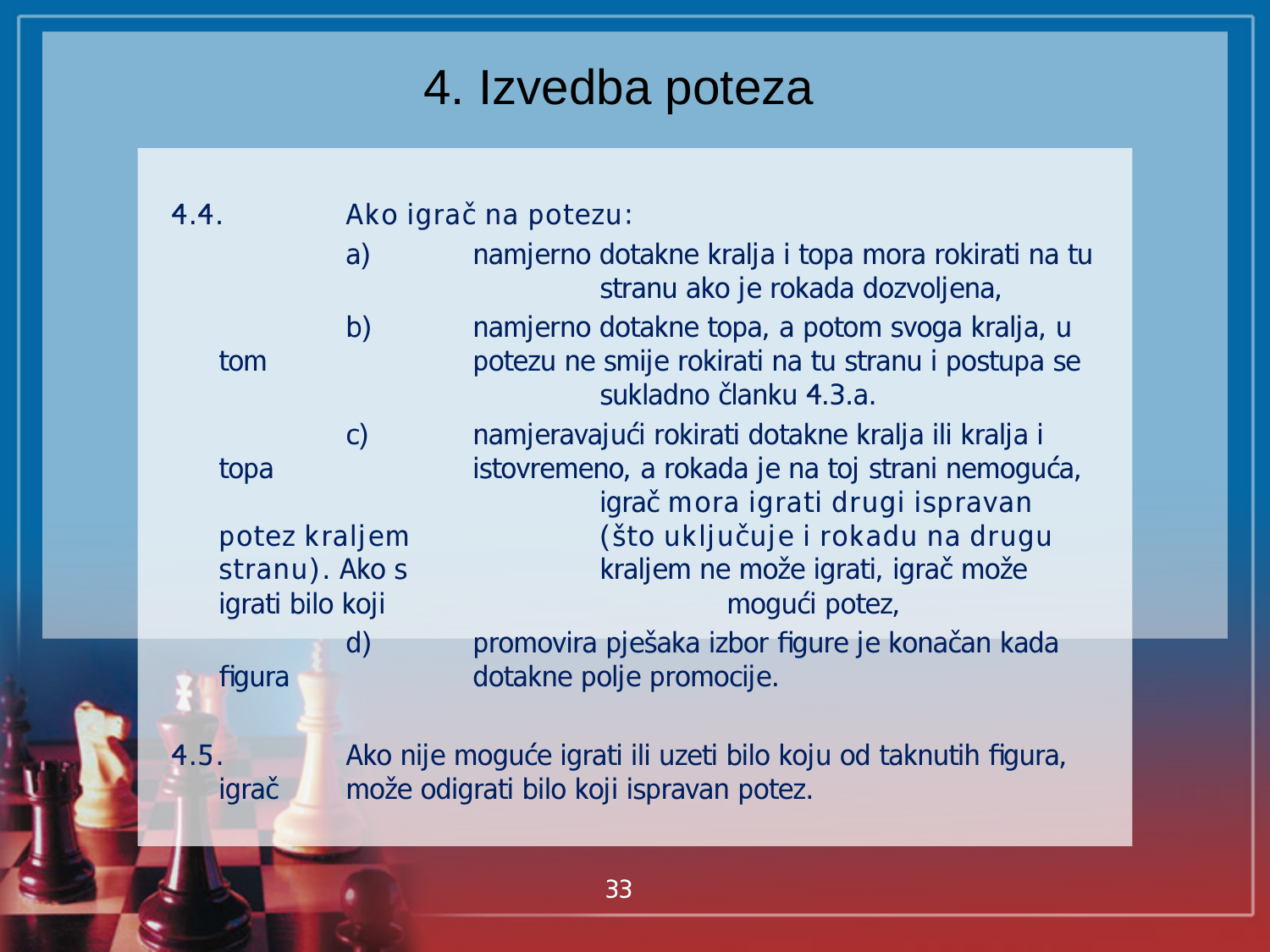

# 4. Izvedba poteza
4.4.	Ako igrač na potezu:
		a)	namjerno dotakne kralja i topa mora rokirati na tu 			stranu ako je rokada dozvoljena,
		b)	namjerno dotakne topa, a potom svoga kralja, u tom 		potezu ne smije rokirati na tu stranu i postupa se 			sukladno članku 4.3.a.
		c)	namjeravajući rokirati dotakne kralja ili kralja i topa 		istovremeno, a rokada je na toj strani nemoguća, 			igrač mora igrati drugi ispravan potez kraljem 		(što uključuje i rokadu na drugu stranu). Ako s 		kraljem ne može igrati, igrač može igrati bilo koji 			mogući potez,
		d)	promovira pješaka izbor figure je konačan kada figura 		dotakne polje promocije.

4.5.	Ako nije moguće igrati ili uzeti bilo koju od taknutih figura, igrač 	može odigrati bilo koji ispravan potez.
33